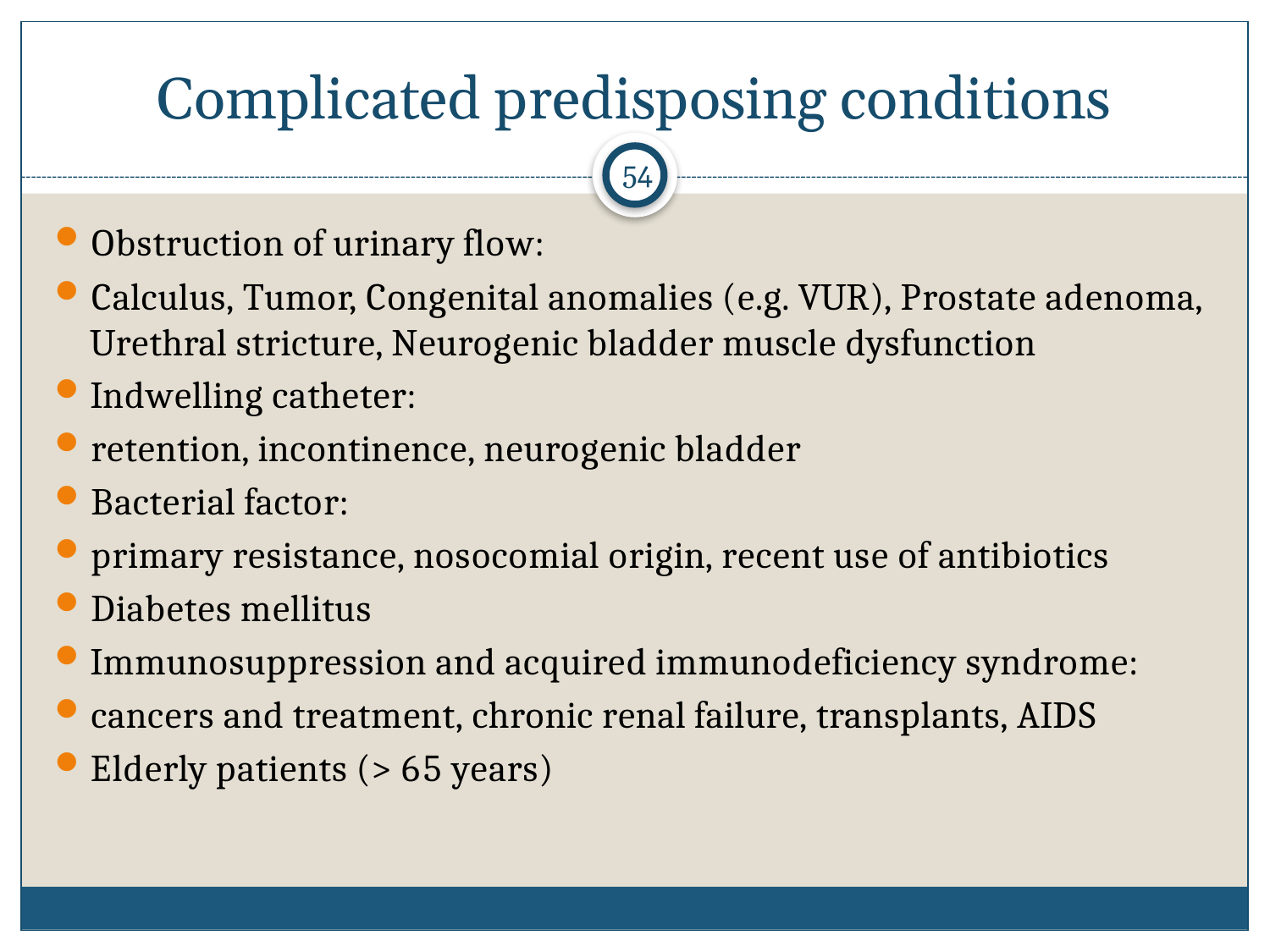

# Complicated predisposing conditions
54
Obstruction of urinary flow:
Calculus, Tumor, Congenital anomalies (e.g. VUR), Prostate adenoma, Urethral stricture, Neurogenic bladder muscle dysfunction
Indwelling catheter:
retention, incontinence, neurogenic bladder
Bacterial factor:
primary resistance, nosocomial origin, recent use of antibiotics
Diabetes mellitus
Immunosuppression and acquired immunodeficiency syndrome:
cancers and treatment, chronic renal failure, transplants, AIDS
Elderly patients (> 65 years)